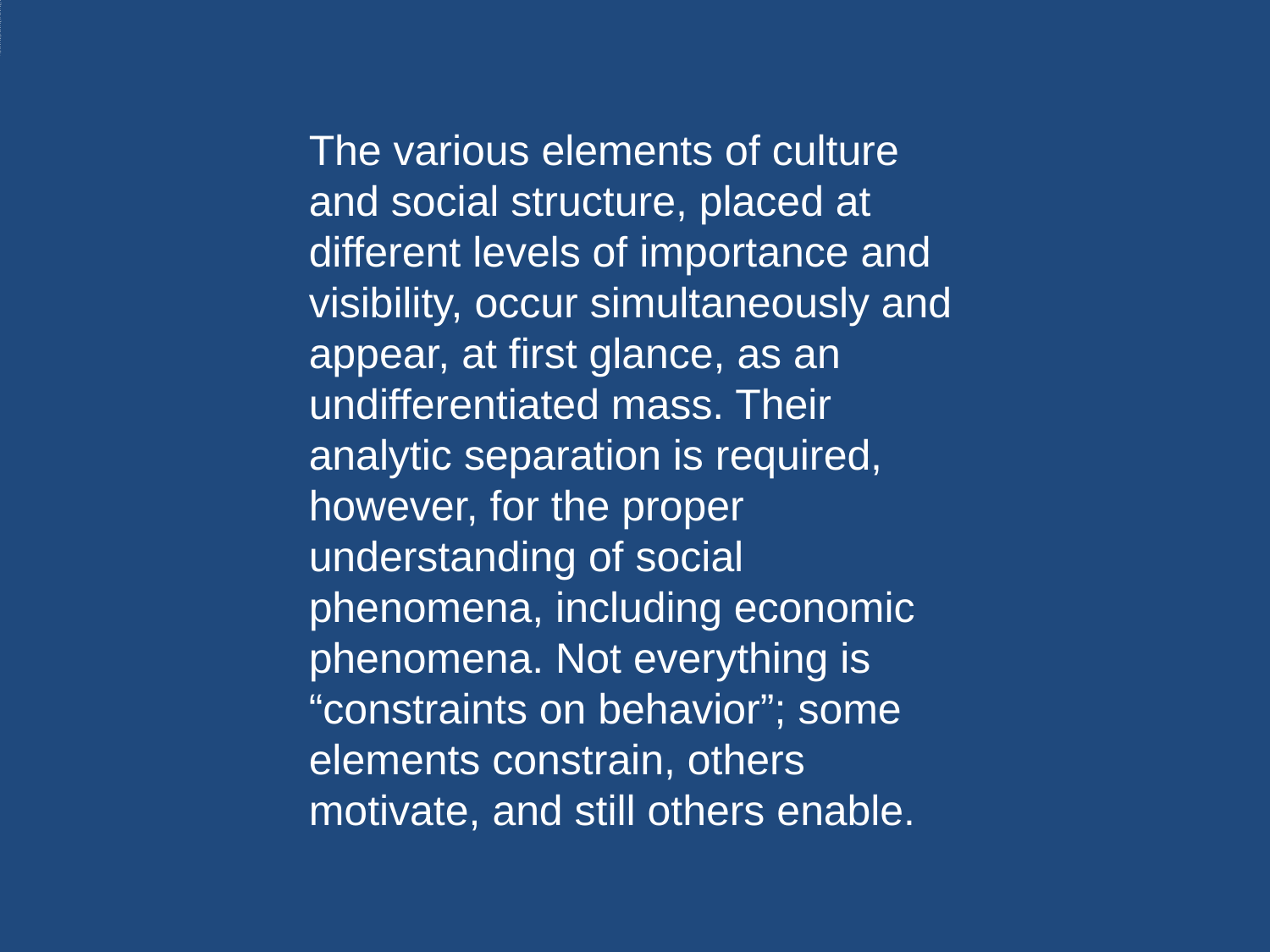

# The various elements of culture and social structure, placed at different lev...
The various elements of culture and social structure, placed at different levels of importance and visibility, occur simultaneously and appear, at first glance, as an undifferentiated mass. Their analytic separation is required, however, for the proper understanding of social phenomena, including economic phenomena. Not everything is “constraints on behavior”; some elements constrain, others motivate, and still others enable.